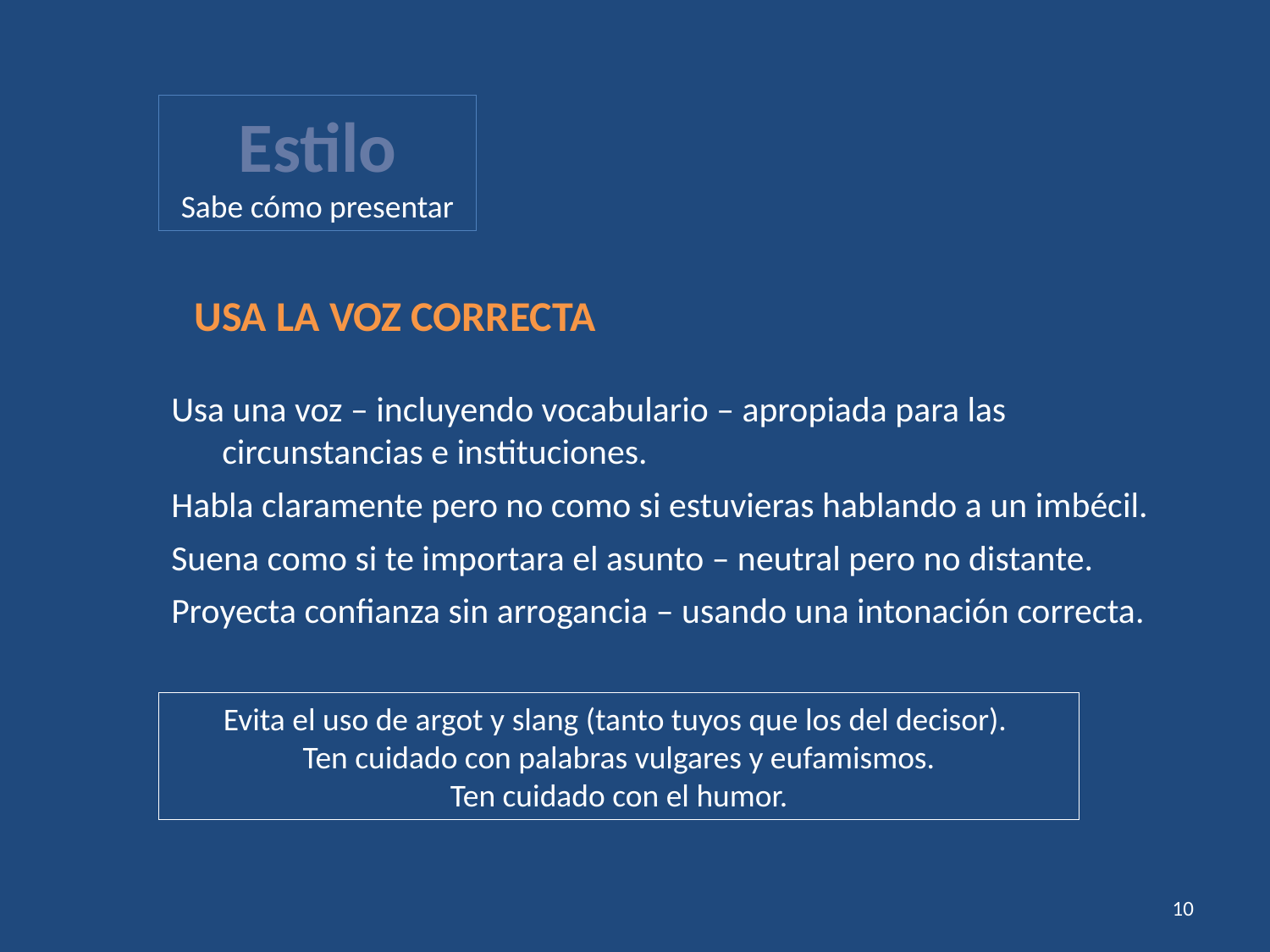

Estilo
Sabe cómo presentar
USA LA VOZ CORRECTA
Usa una voz – incluyendo vocabulario – apropiada para las circunstancias e instituciones.
Habla claramente pero no como si estuvieras hablando a un imbécil.
Suena como si te importara el asunto – neutral pero no distante.
Proyecta confianza sin arrogancia – usando una intonación correcta.

Evita el uso de argot y slang (tanto tuyos que los del decisor).
Ten cuidado con palabras vulgares y eufamismos.
Ten cuidado con el humor.
10